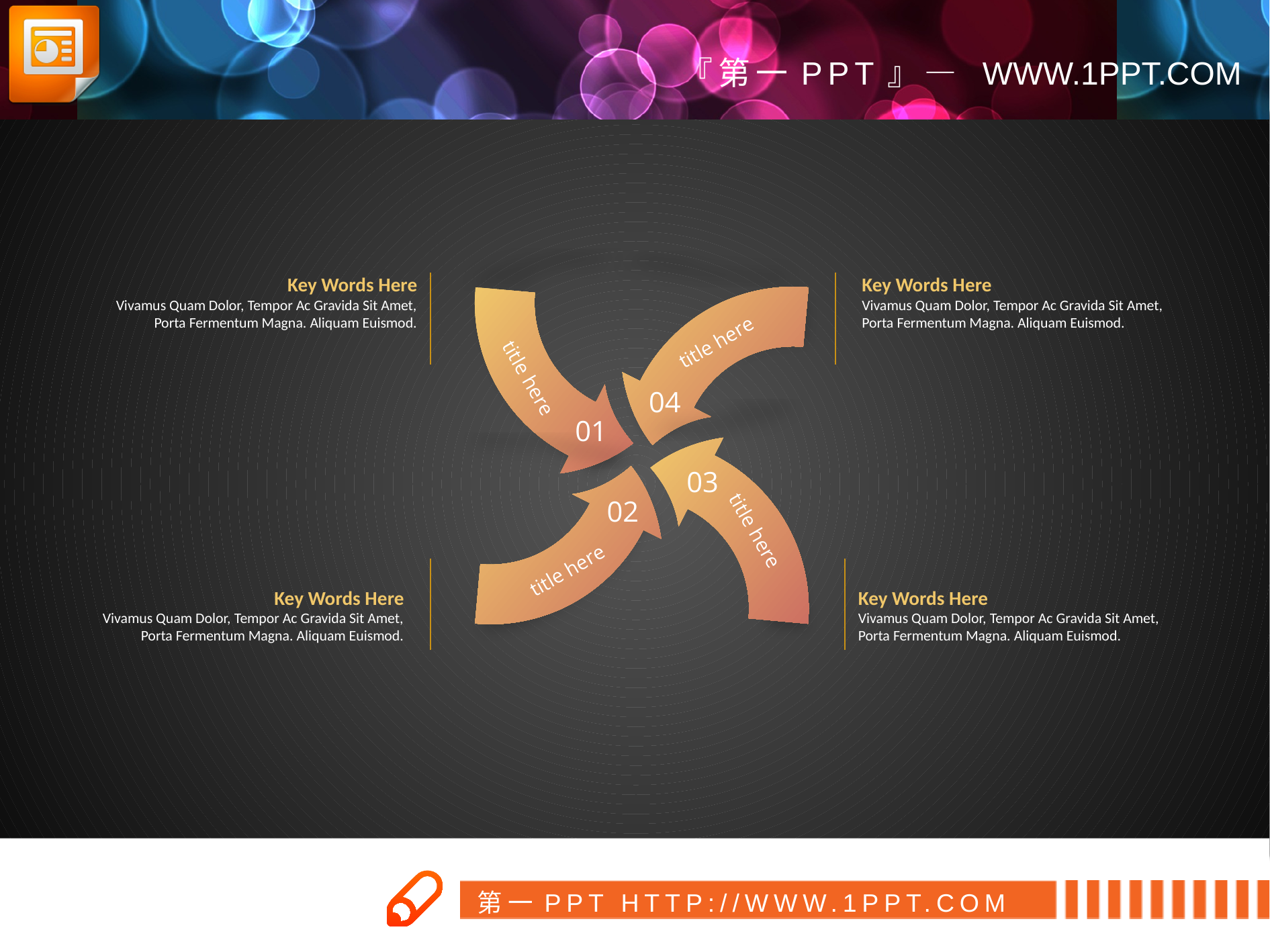

Key Words Here
Vivamus Quam Dolor, Tempor Ac Gravida Sit Amet, Porta Fermentum Magna. Aliquam Euismod.
Key Words Here
Vivamus Quam Dolor, Tempor Ac Gravida Sit Amet, Porta Fermentum Magna. Aliquam Euismod.

title here
title here
04
01

03

02
title here
title here

Key Words Here
Vivamus Quam Dolor, Tempor Ac Gravida Sit Amet, Porta Fermentum Magna. Aliquam Euismod.
Key Words Here
Vivamus Quam Dolor, Tempor Ac Gravida Sit Amet, Porta Fermentum Magna. Aliquam Euismod.